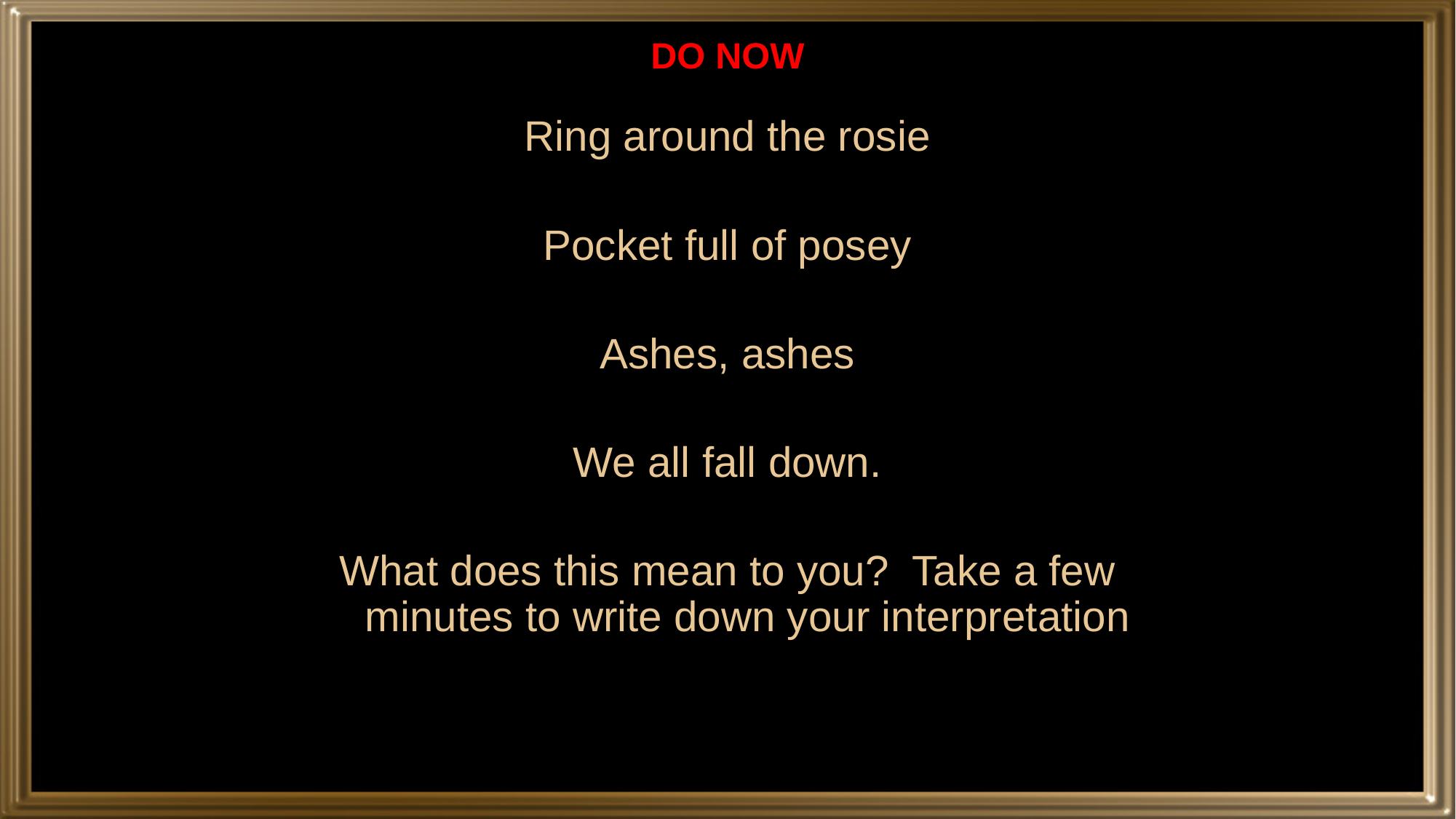

DO NOW
Ring around the rosie

Pocket full of posey

Ashes, ashes

We all fall down.

What does this mean to you?  Take a few minutes to write down your interpretation